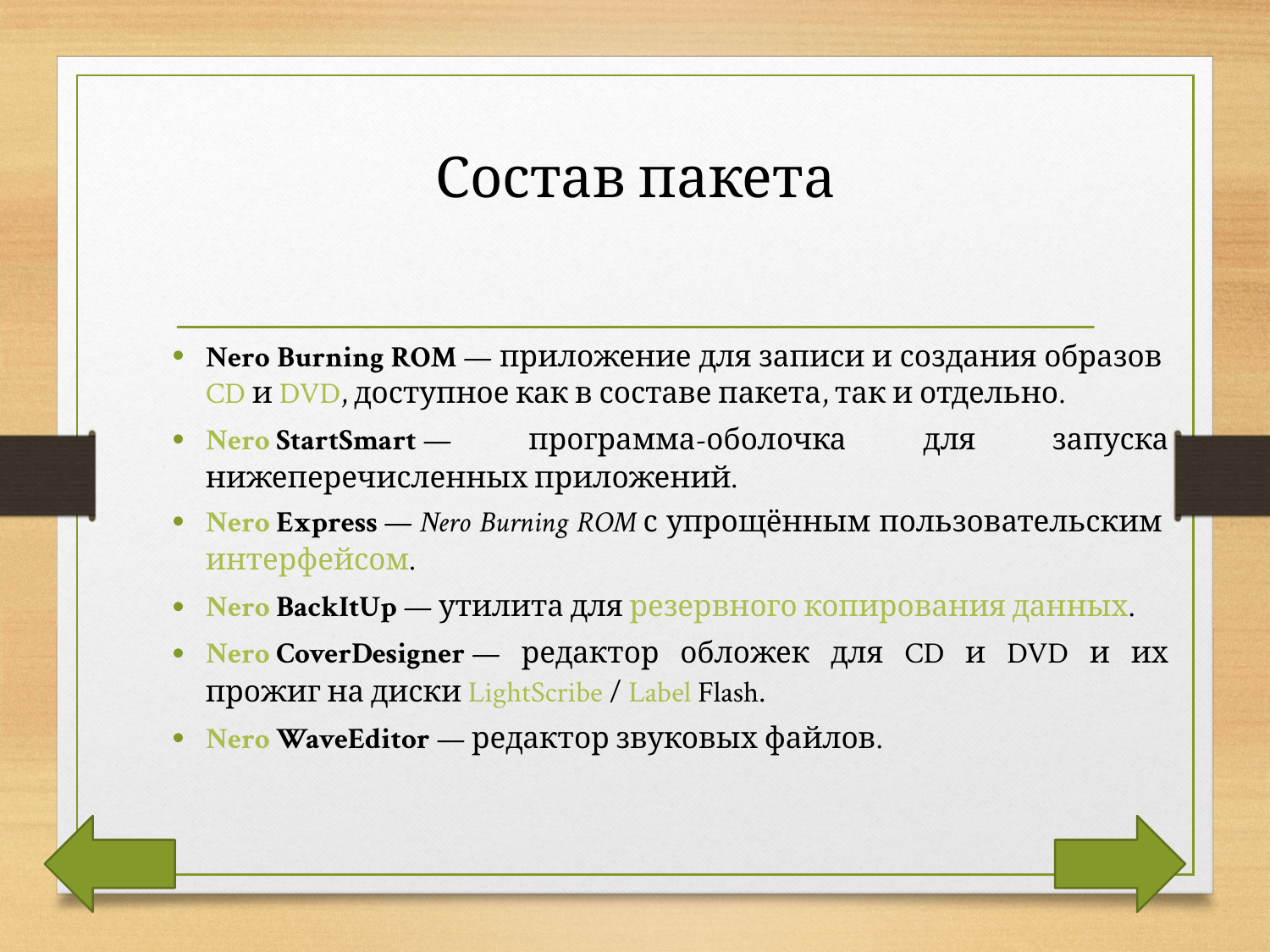

# Состав пакета
Nero Burning ROM — приложение для записи и создания образов CD и DVD, доступное как в составе пакета, так и отдельно.
Nero StartSmart — программа-оболочка для запуска нижеперечисленных приложений.
Nero Express — Nero Burning ROM с упрощённым пользовательским интерфейсом.
Nero BackItUp — утилита для резервного копирования данных.
Nero CoverDesigner — редактор обложек для CD и DVD и их прожиг на диски LightScribe / Label Flash.
Nero WaveEditor — редактор звуковых файлов.